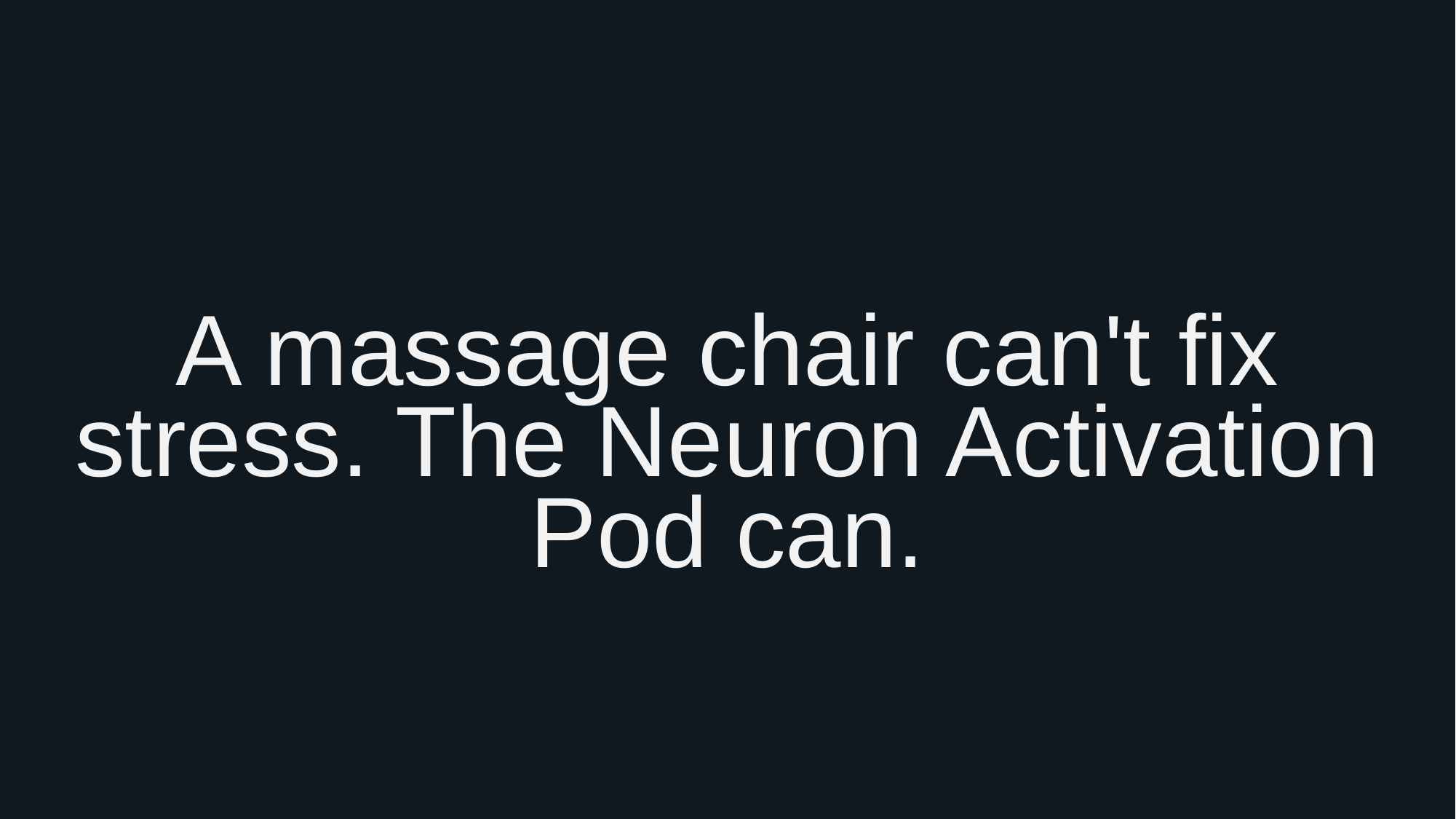

A massage chair can't fix stress. The Neuron Activation Pod can.